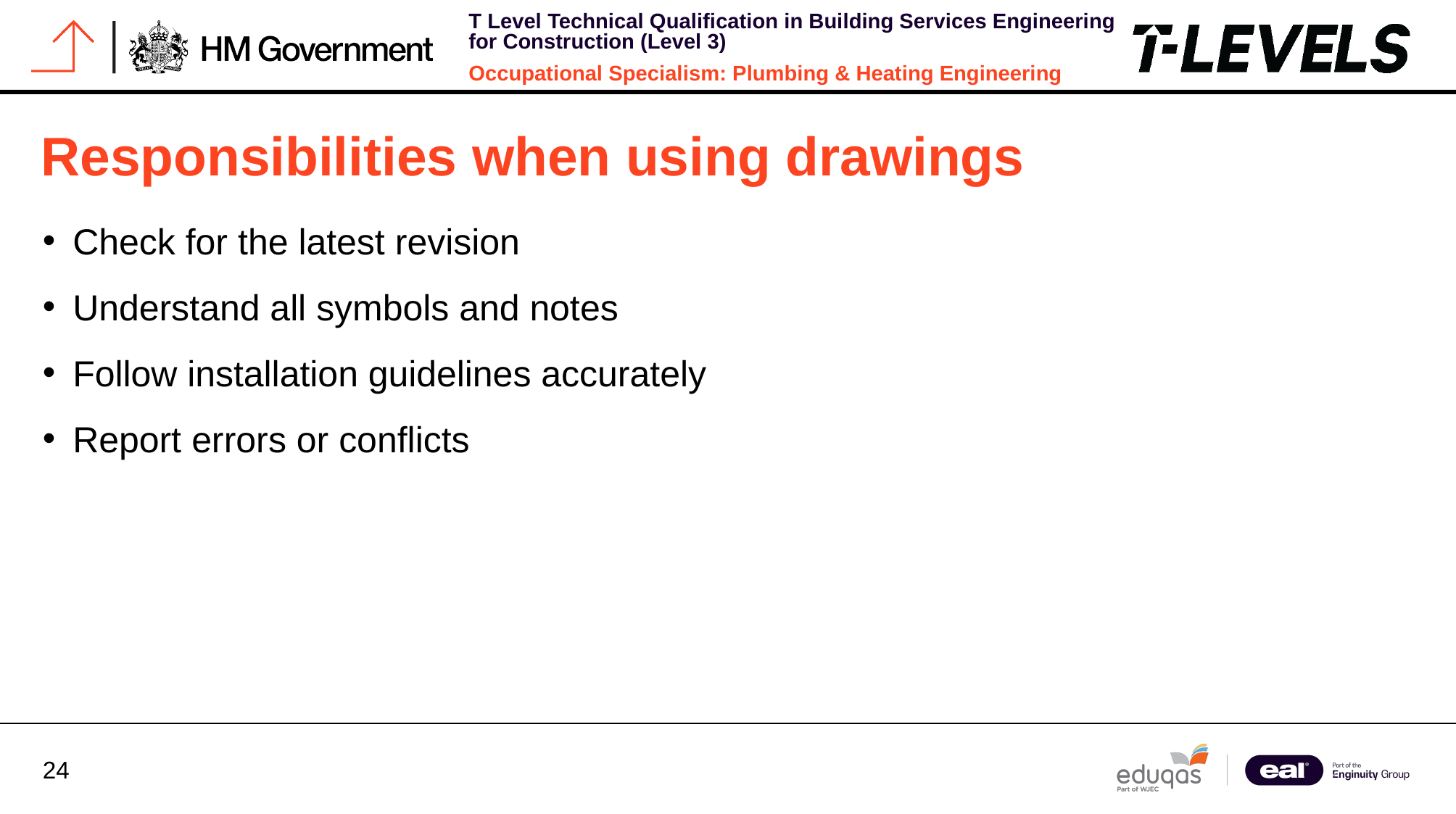

# Responsibilities when using drawings
Check for the latest revision
Understand all symbols and notes
Follow installation guidelines accurately
Report errors or conflicts